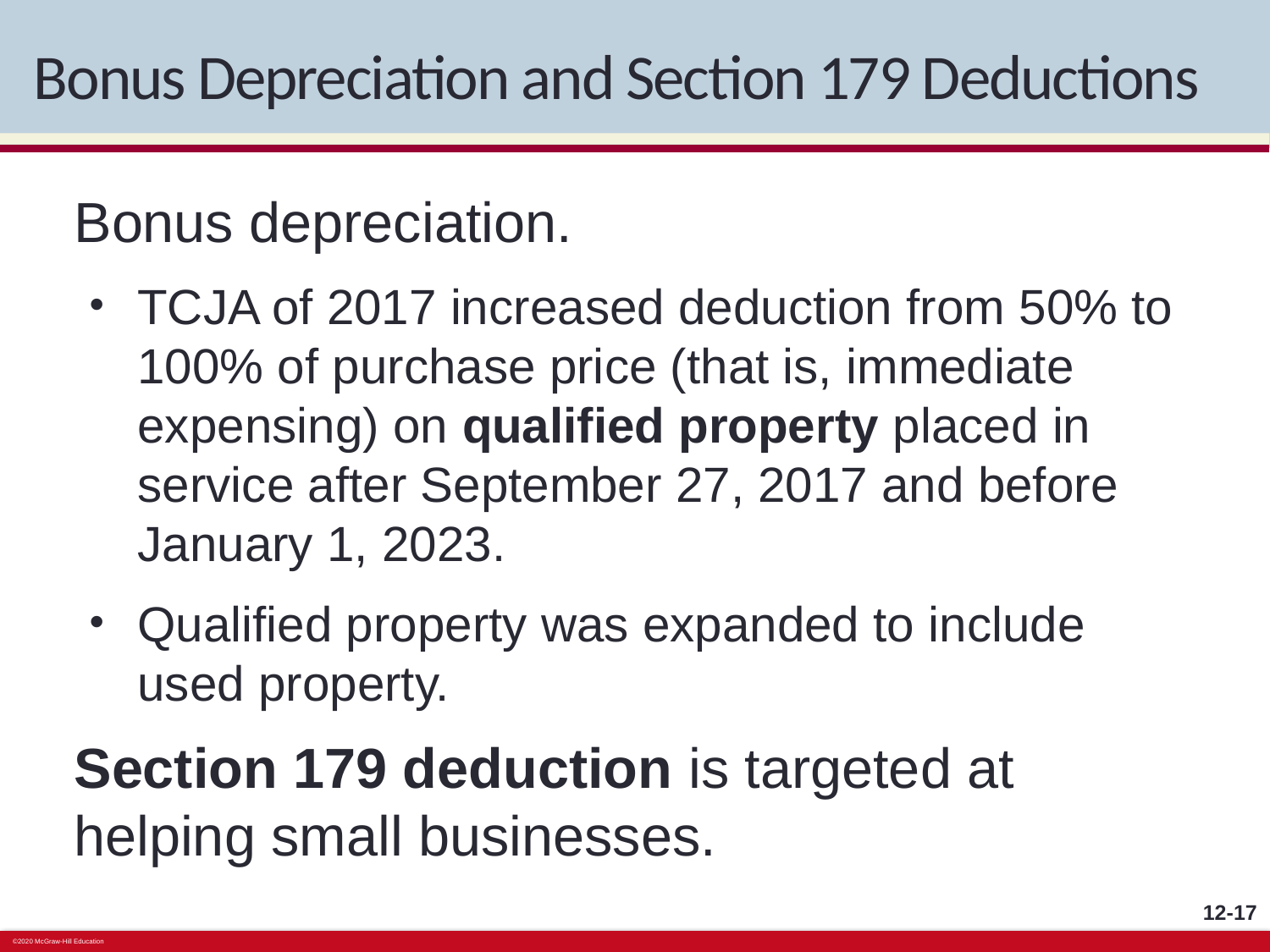

# Bonus Depreciation and Section 179 Deductions
Bonus depreciation.
TCJA of 2017 increased deduction from 50% to 100% of purchase price (that is, immediate expensing) on qualified property placed in service after September 27, 2017 and before January 1, 2023.
Qualified property was expanded to include used property.
Section 179 deduction is targeted at helping small businesses.